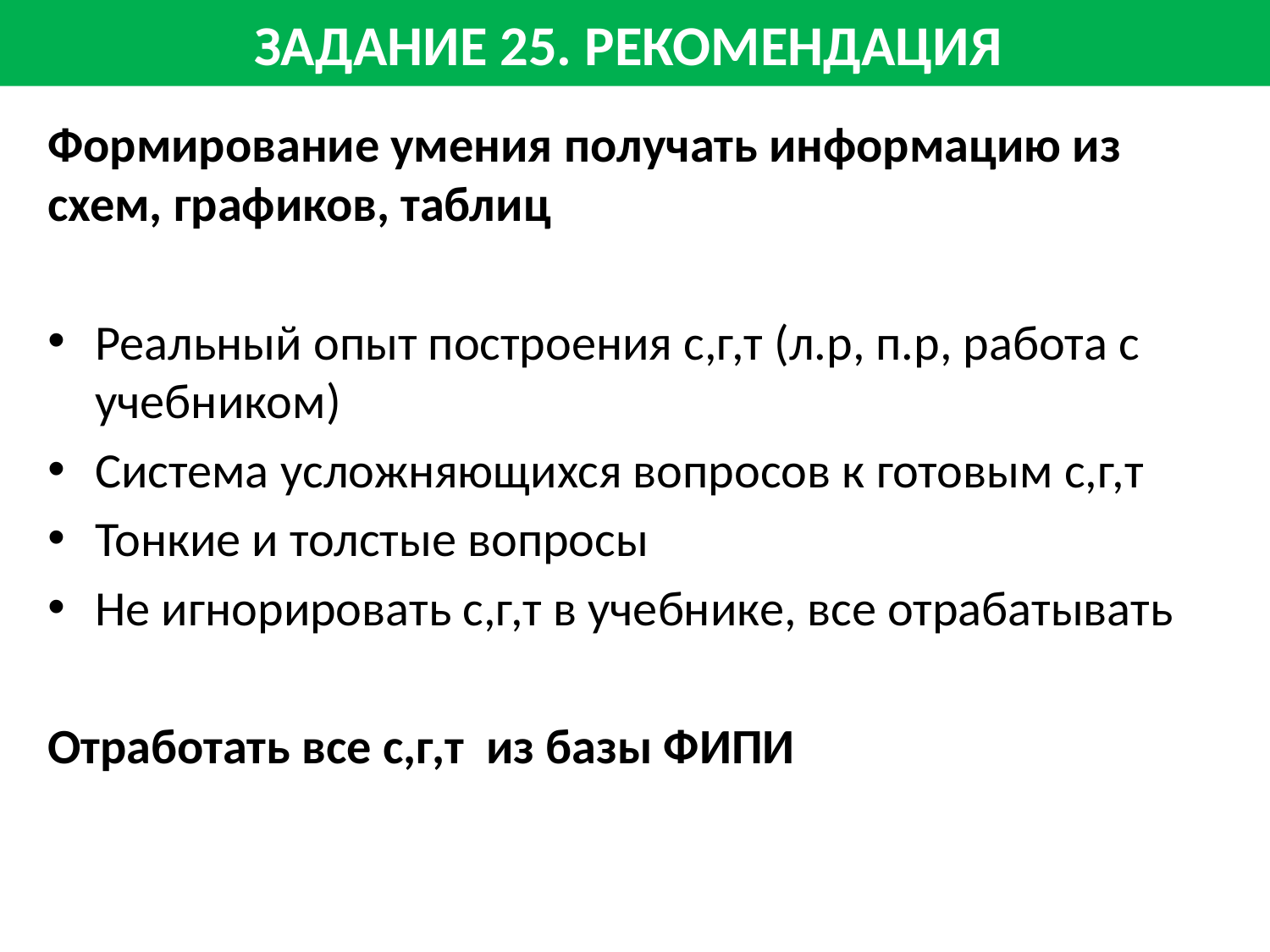

ЗАДАНИЕ 25. РЕКОМЕНДАЦИЯ
Формирование умения получать информацию из схем, графиков, таблиц

Реальный опыт построения с,г,т (л.р, п.р, работа с учебником)
Система усложняющихся вопросов к готовым с,г,т
Тонкие и толстые вопросы
Не игнорировать с,г,т в учебнике, все отрабатывать

Отработать все с,г,т  из базы ФИПИ